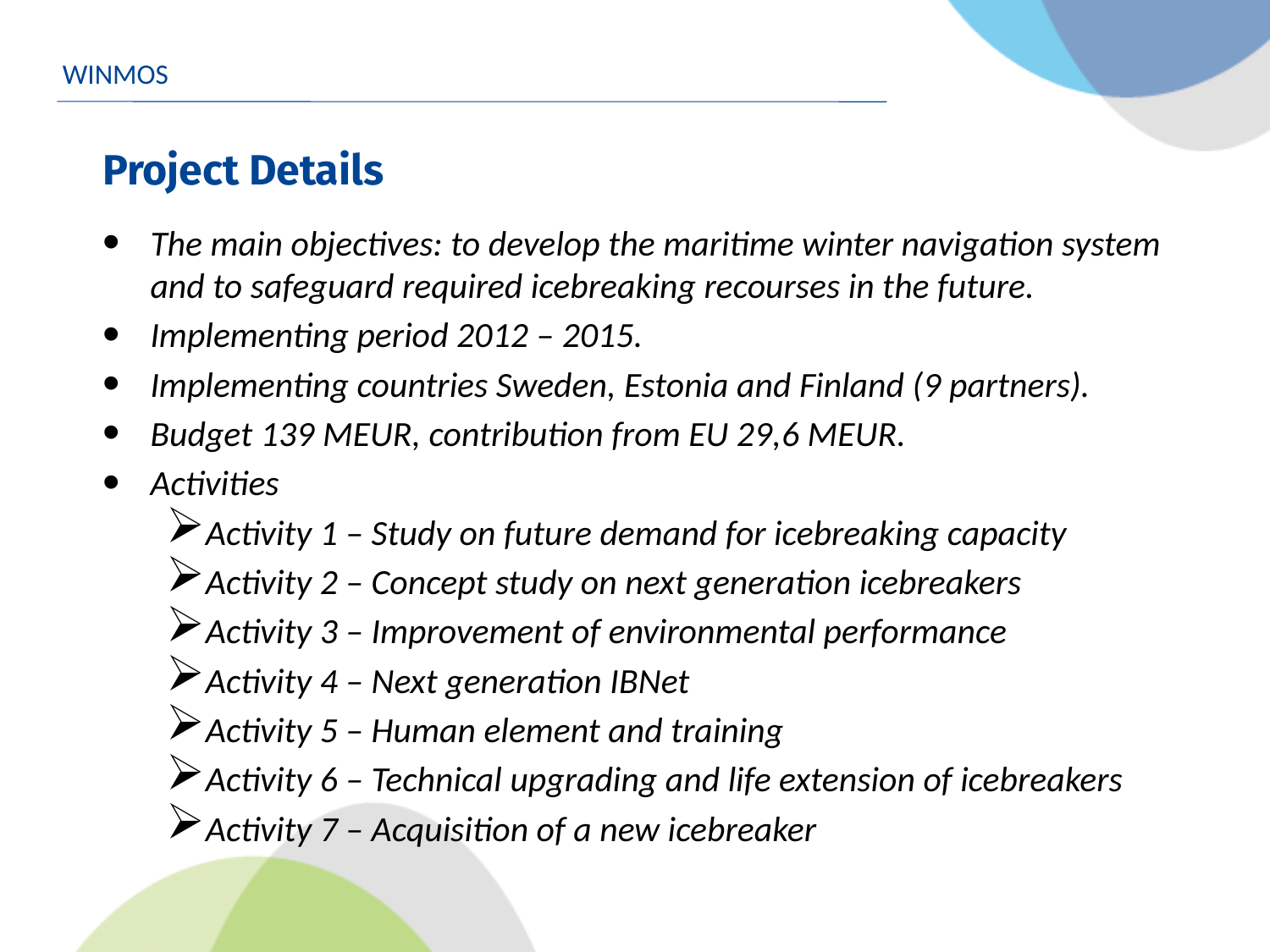

WINMOS
# Project Details
The main objectives: to develop the maritime winter navigation system and to safeguard required icebreaking recourses in the future.
Implementing period 2012 – 2015.
Implementing countries Sweden, Estonia and Finland (9 partners).
Budget 139 MEUR, contribution from EU 29,6 MEUR.
Activities
Activity 1 – Study on future demand for icebreaking capacity
Activity 2 – Concept study on next generation icebreakers
Activity 3 – Improvement of environmental performance
Activity 4 – Next generation IBNet
Activity 5 – Human element and training
Activity 6 – Technical upgrading and life extension of icebreakers
Activity 7 – Acquisition of a new icebreaker